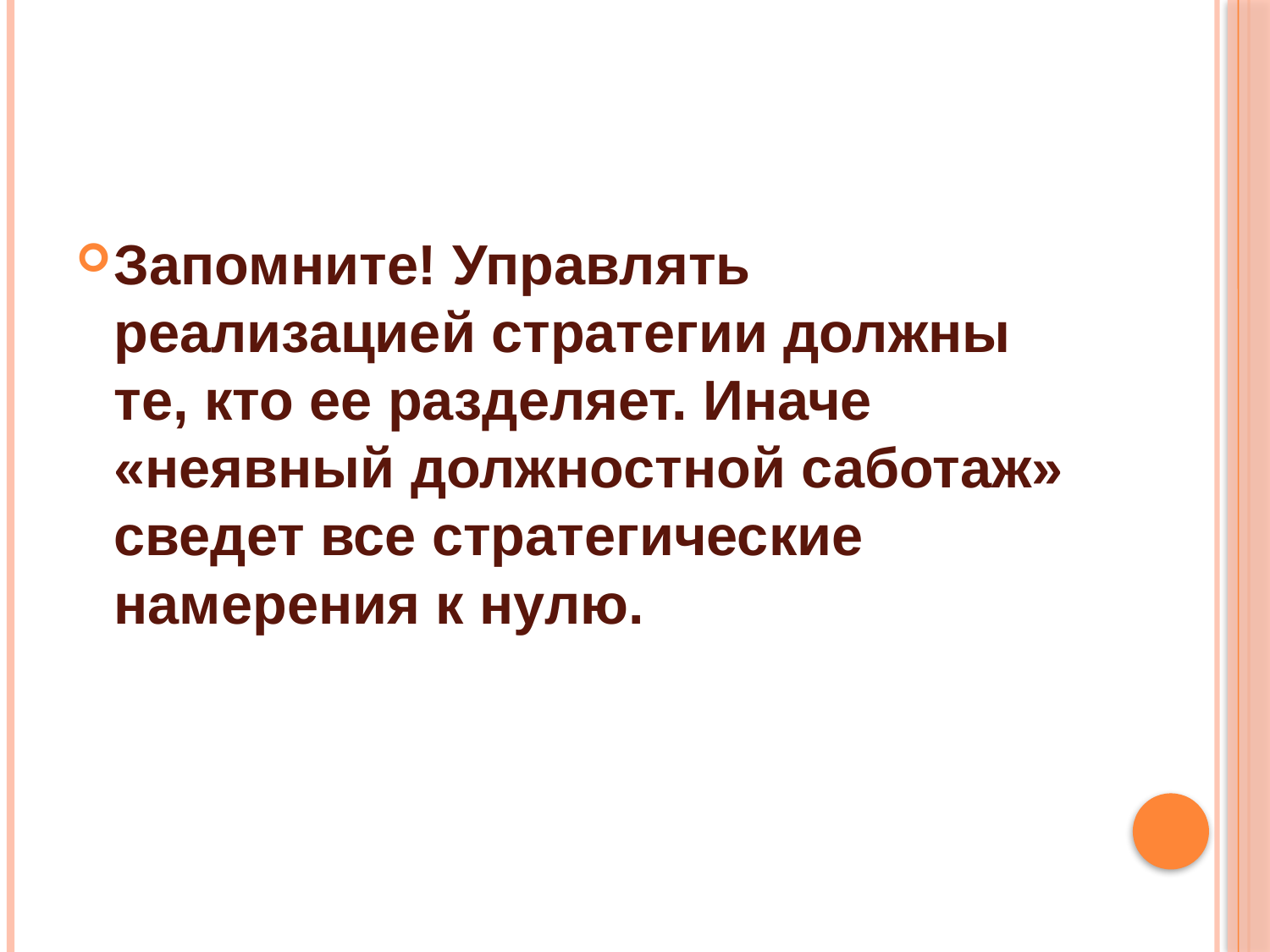

#
Запомните! Управлять реализацией стратегии должны те, кто ее разделяет. Иначе «неявный должностной саботаж» сведет все стратегические намерения к нулю.